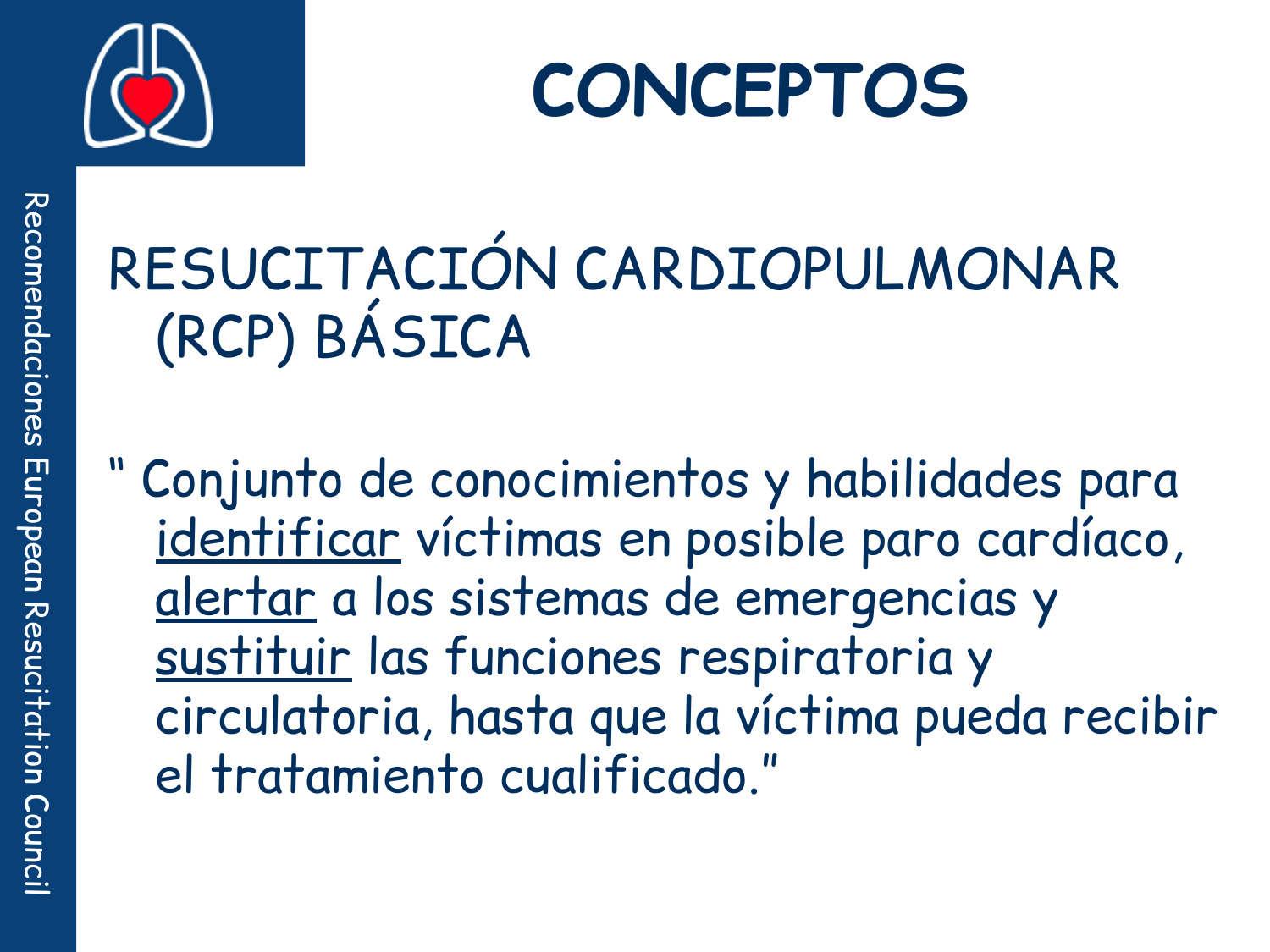

# CONCEPTOS
RESUCITACIÓN CARDIOPULMONAR (RCP) BÁSICA

“ Conjunto de conocimientos y habilidades para identificar víctimas en posible paro cardíaco, alertar a los sistemas de emergencias y sustituir las funciones respiratoria y circulatoria, hasta que la víctima pueda recibir el tratamiento cualificado.”